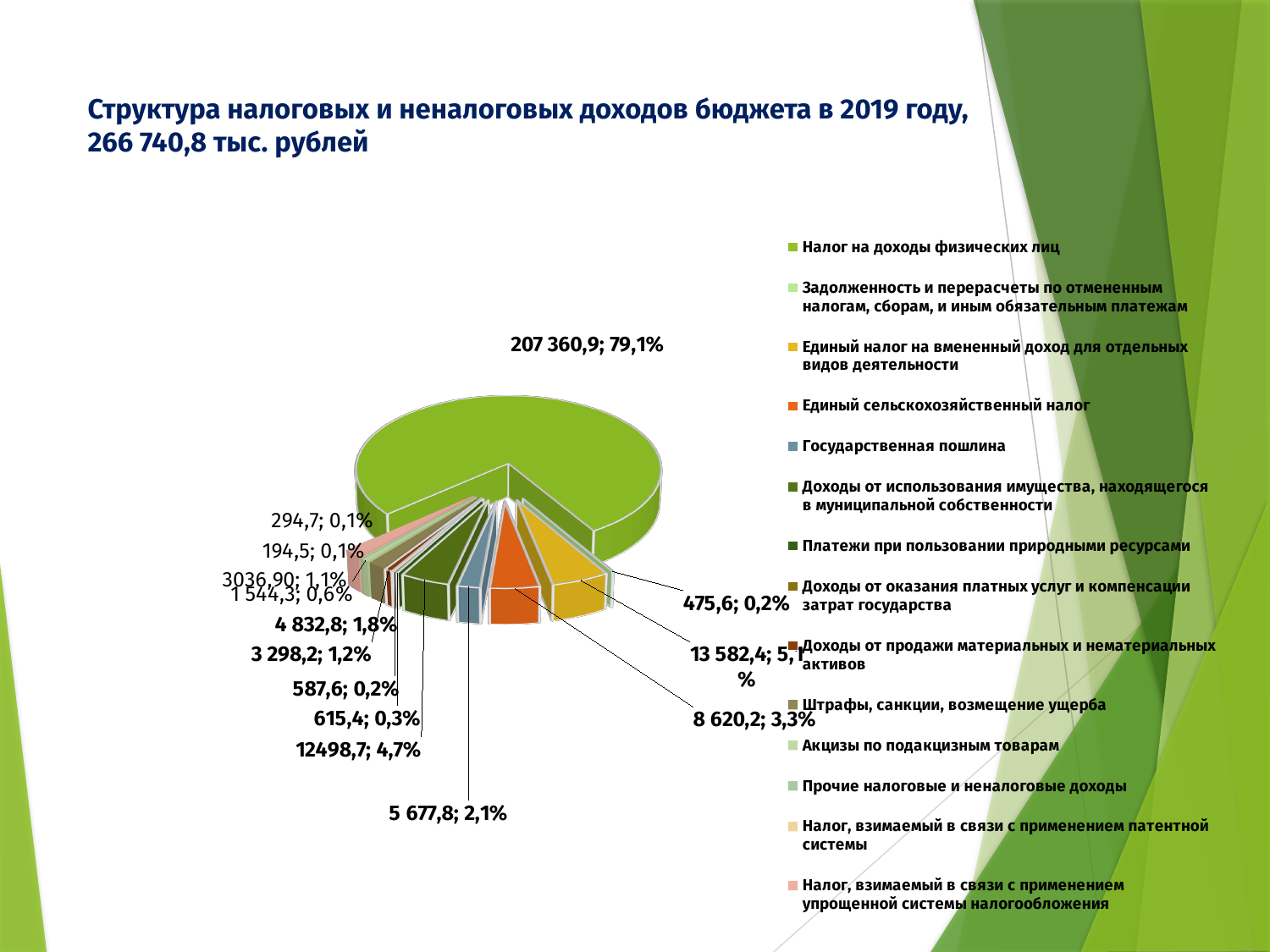

# Структура налоговых и неналоговых доходов бюджета в 2019 году, 266 740,8 тыс. рублей

[unsupported chart]